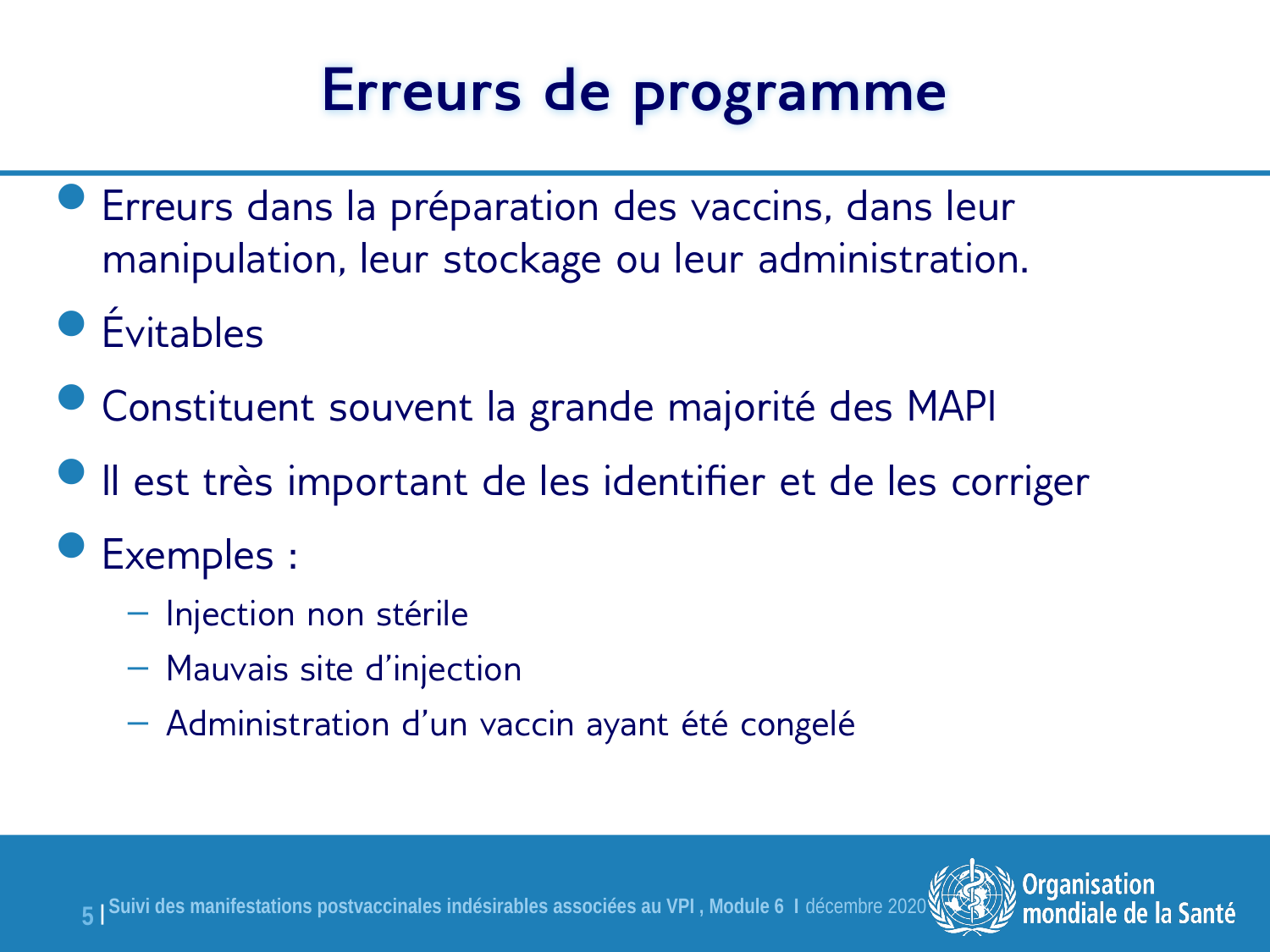

# Erreurs de programme
Erreurs dans la préparation des vaccins, dans leur manipulation, leur stockage ou leur administration.
Évitables
Constituent souvent la grande majorité des MAPI
Il est très important de les identifier et de les corriger
Exemples :
Injection non stérile
Mauvais site d’injection
Administration d’un vaccin ayant été congelé